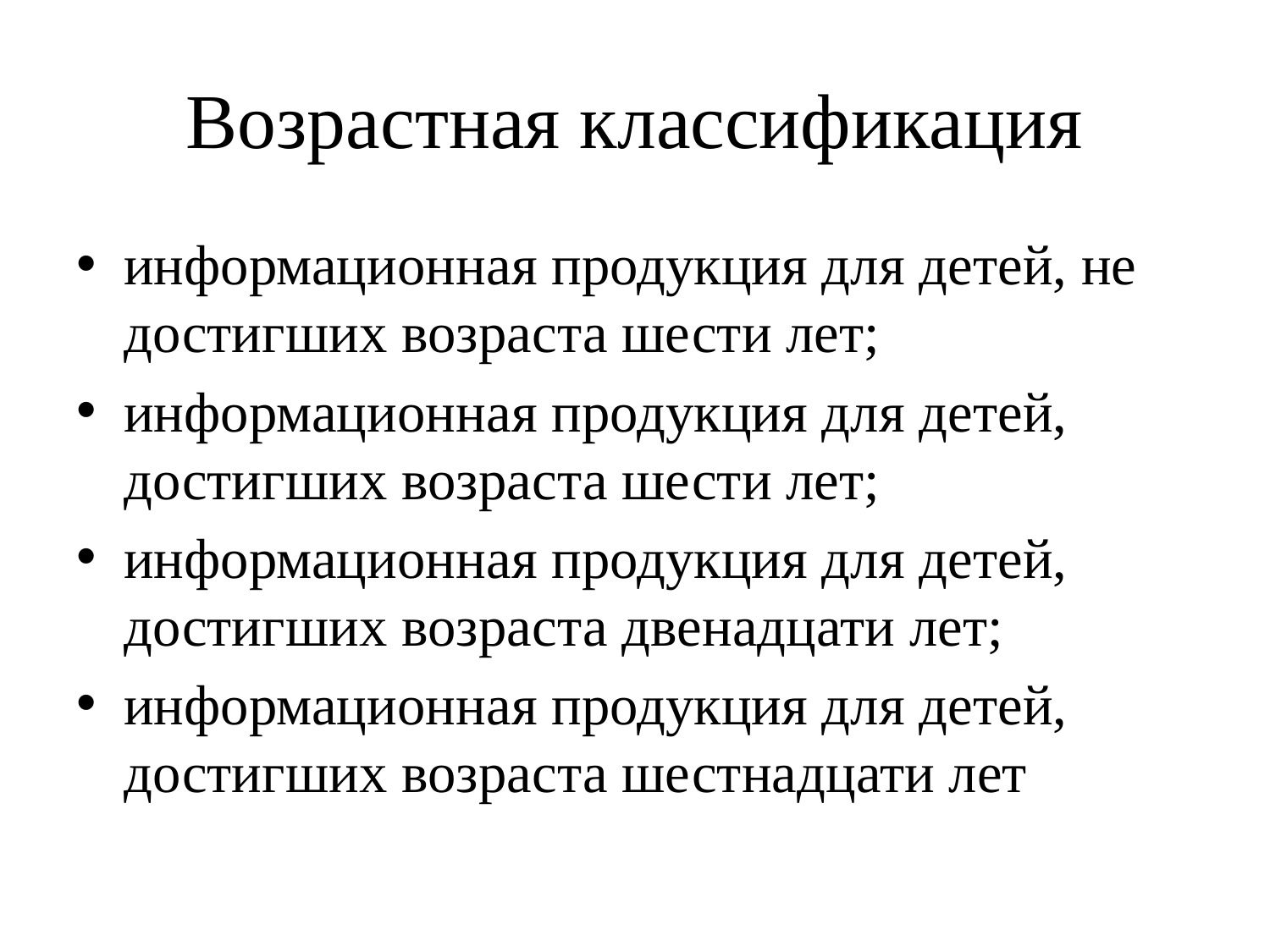

# Возрастная классификация
информационная продукция для детей, не достигших возраста шести лет;
информационная продукция для детей, достигших возраста шести лет;
информационная продукция для детей, достигших возраста двенадцати лет;
информационная продукция для детей, достигших возраста шестнадцати лет